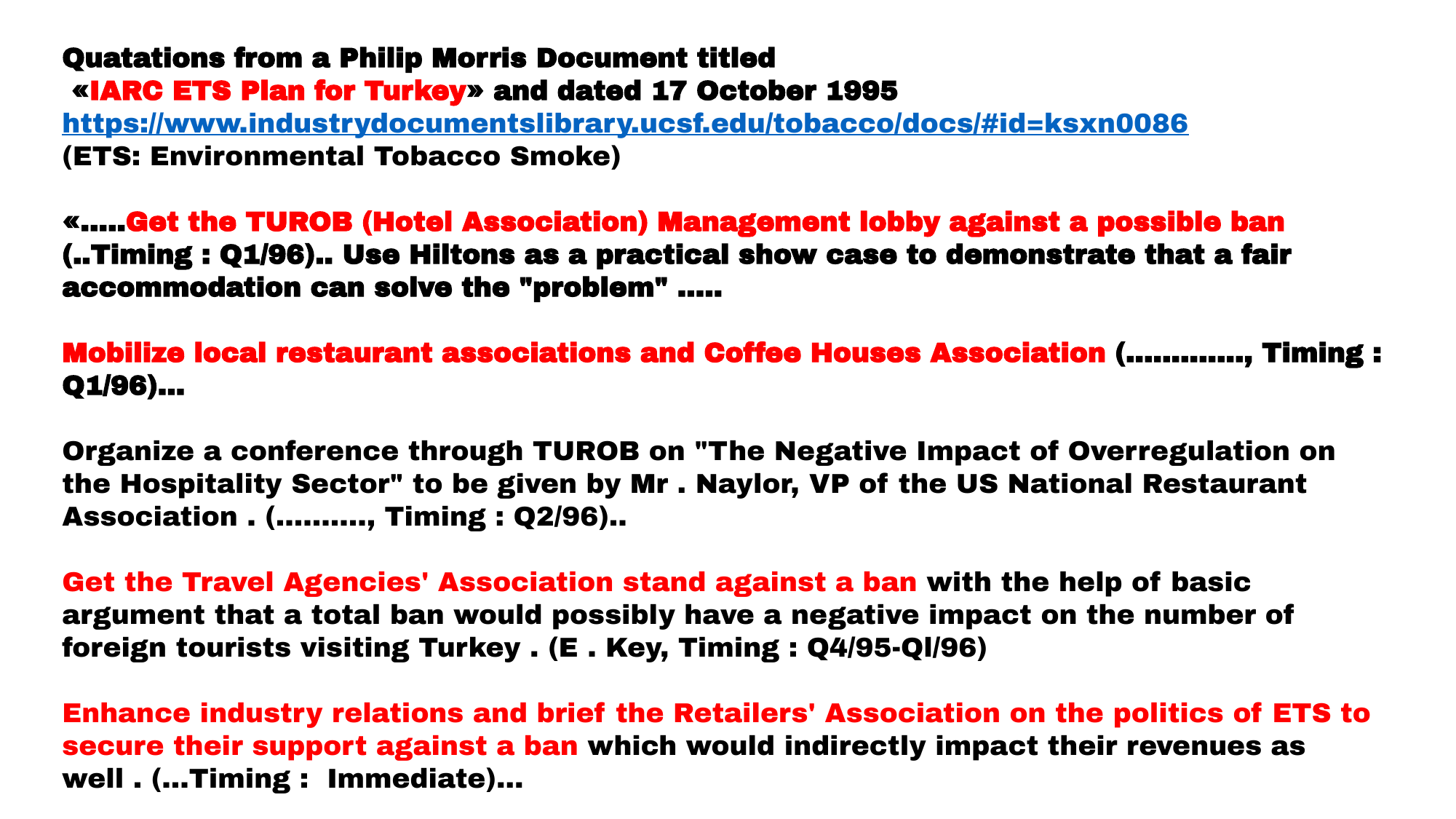

Quatations from a Philip Morris Document titled
 «IARC ETS Plan for Turkey» and dated 17 October 1995
https://www.industrydocumentslibrary.ucsf.edu/tobacco/docs/#id=ksxn0086
(ETS: Environmental Tobacco Smoke)

«…..Get the TUROB (Hotel Association) Management lobby against a possible ban (..Timing : Q1/96).. Use Hiltons as a practical show case to demonstrate that a fair accommodation can solve the "problem" …..

Mobilize local restaurant associations and Coffee Houses Association (…………., Timing : Q1/96)…

Organize a conference through TUROB on "The Negative Impact of Overregulation on the Hospitality Sector" to be given by Mr . Naylor, VP of the US National Restaurant Association . (………., Timing : Q2/96)..

Get the Travel Agencies' Association stand against a ban with the help of basic argument that a total ban would possibly have a negative impact on the number of foreign tourists visiting Turkey . (E . Key, Timing : Q4/95-Ql/96)

Enhance industry relations and brief the Retailers' Association on the politics of ETS to secure their support against a ban which would indirectly impact their revenues as well . (…Timing :  Immediate)…